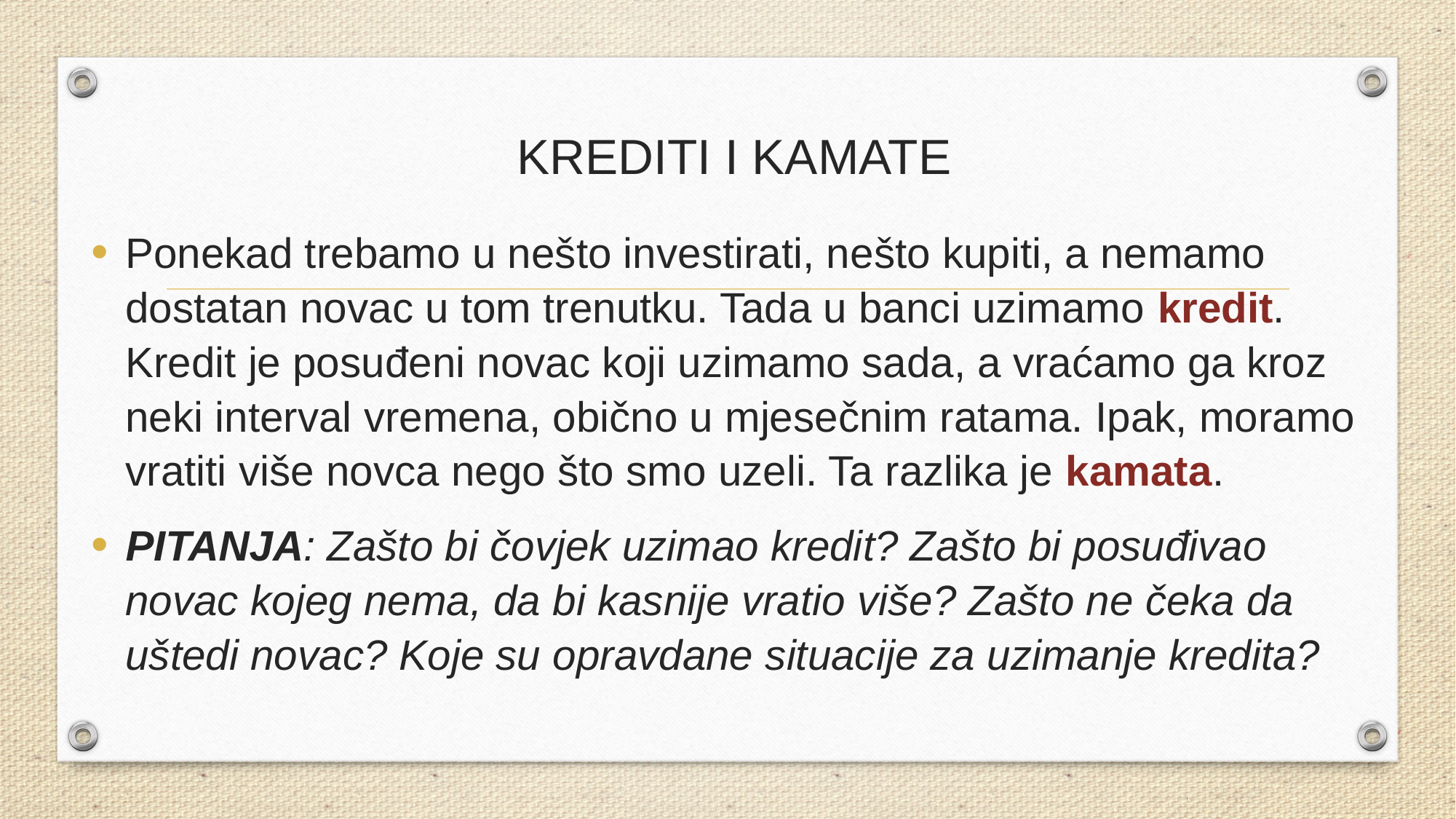

# KREDITI I KAMATE
Ponekad trebamo u nešto investirati, nešto kupiti, a nemamo dostatan novac u tom trenutku. Tada u banci uzimamo kredit. Kredit je posuđeni novac koji uzimamo sada, a vraćamo ga kroz neki interval vremena, obično u mjesečnim ratama. Ipak, moramo vratiti više novca nego što smo uzeli. Ta razlika je kamata.
PITANJA: Zašto bi čovjek uzimao kredit? Zašto bi posuđivao novac kojeg nema, da bi kasnije vratio više? Zašto ne čeka da uštedi novac? Koje su opravdane situacije za uzimanje kredita?